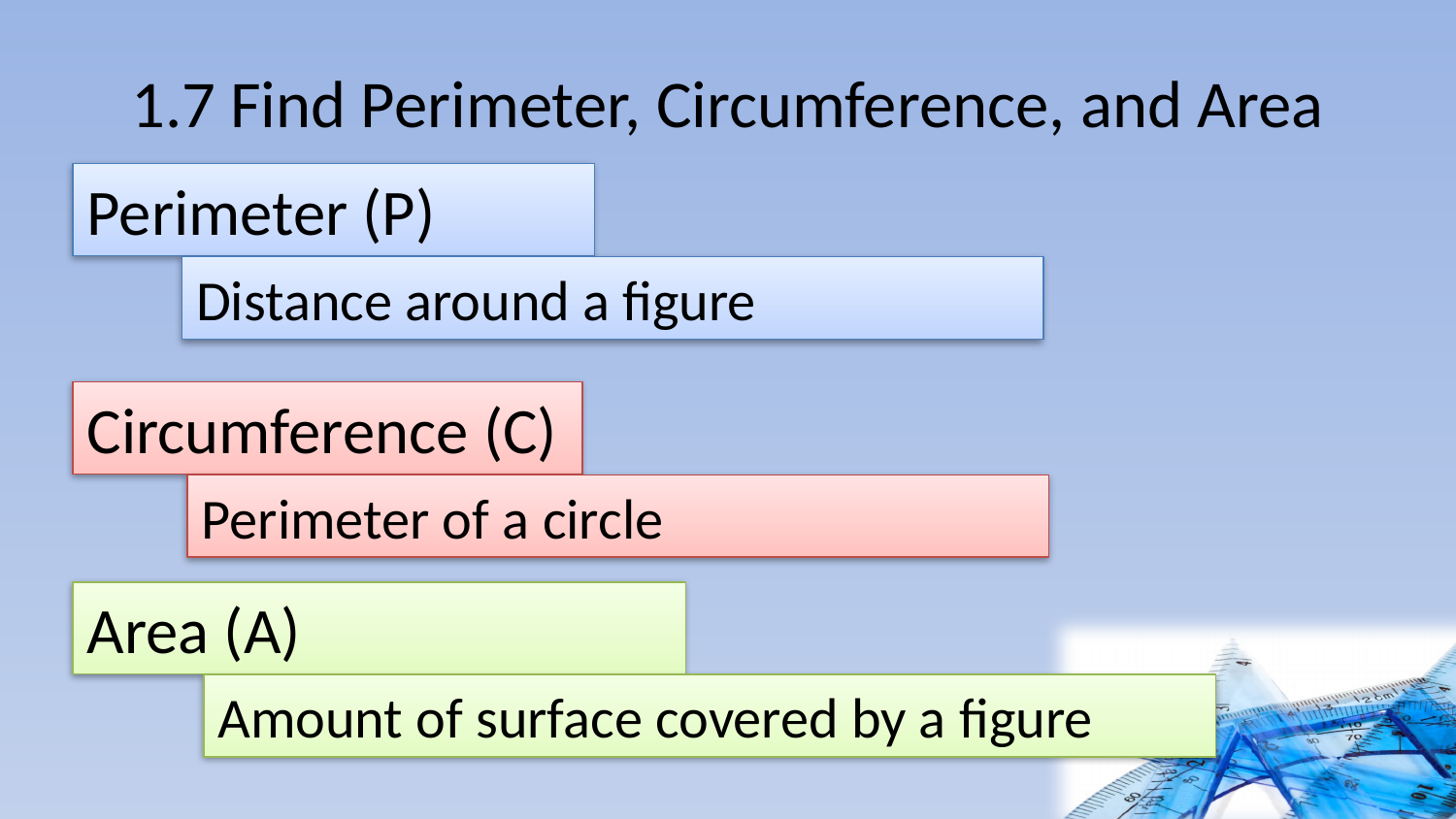

# 1.7 Find Perimeter, Circumference, and Area
Perimeter (P)
Distance around a figure
Circumference (C)
Perimeter of a circle
Area (A)
Amount of surface covered by a figure